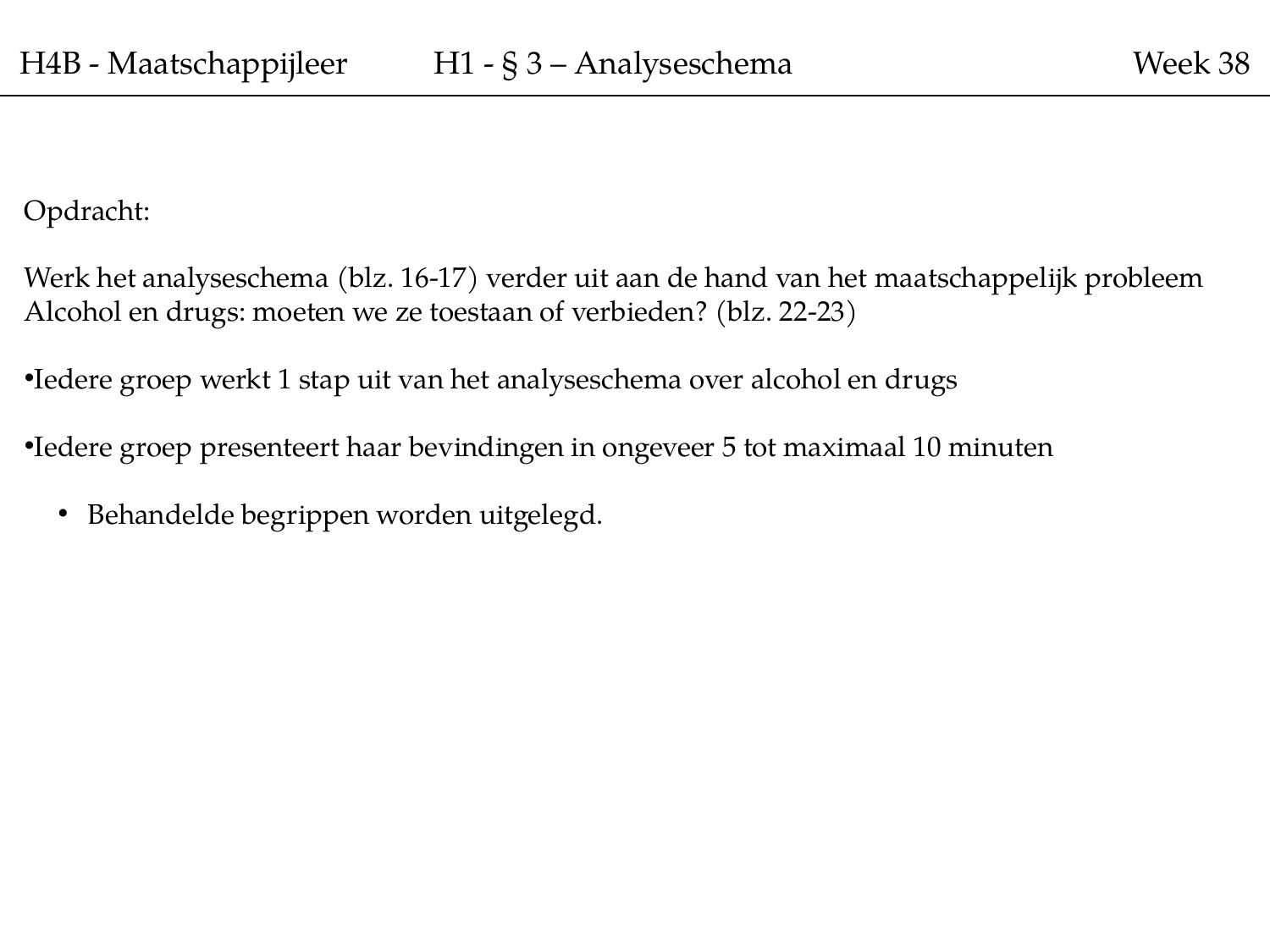

H4B - Maatschappijleer
Week 38
H1 - § 3 – Analyseschema
Opdracht:

Werk het analyseschema (blz. 16-17) verder uit aan de hand van het maatschappelijk probleem
Alcohol en drugs: moeten we ze toestaan of verbieden? (blz. 22-23)

Iedere groep werkt 1 stap uit van het analyseschema over alcohol en drugs

Iedere groep presenteert haar bevindingen in ongeveer 5 tot maximaal 10 minuten

Behandelde begrippen worden uitgelegd.